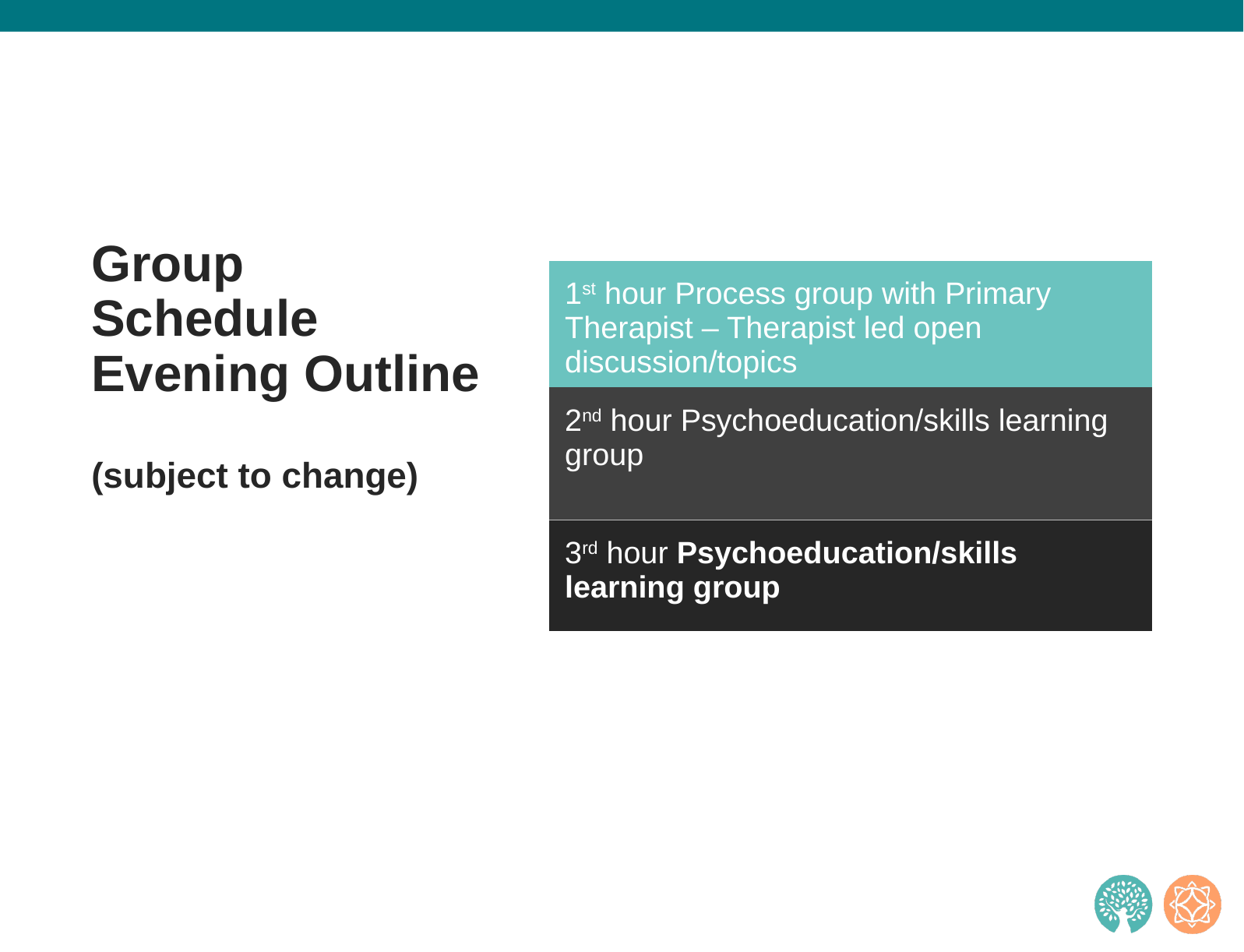

# Group Schedule  Evening Outline (subject to change)
| 1st hour Process group with Primary Therapist – Therapist led open discussion/topics |
| --- |
| 2nd hour Psychoeducation/skills learning group |
| 3rd hour Psychoeducation/skills learning group |